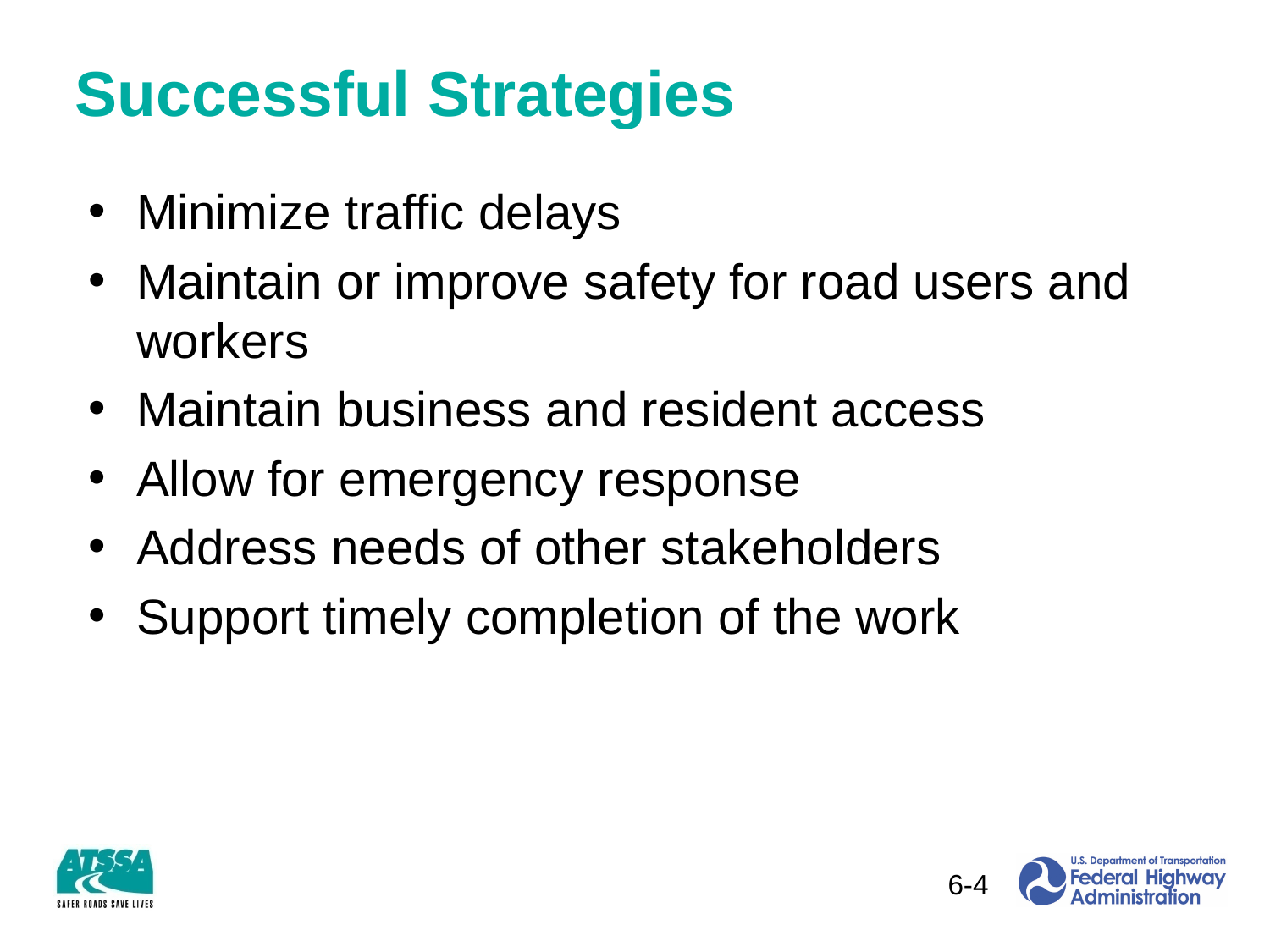

# Successful Strategies
Minimize traffic delays
Maintain or improve safety for road users and workers
Maintain business and resident access
Allow for emergency response
Address needs of other stakeholders
Support timely completion of the work